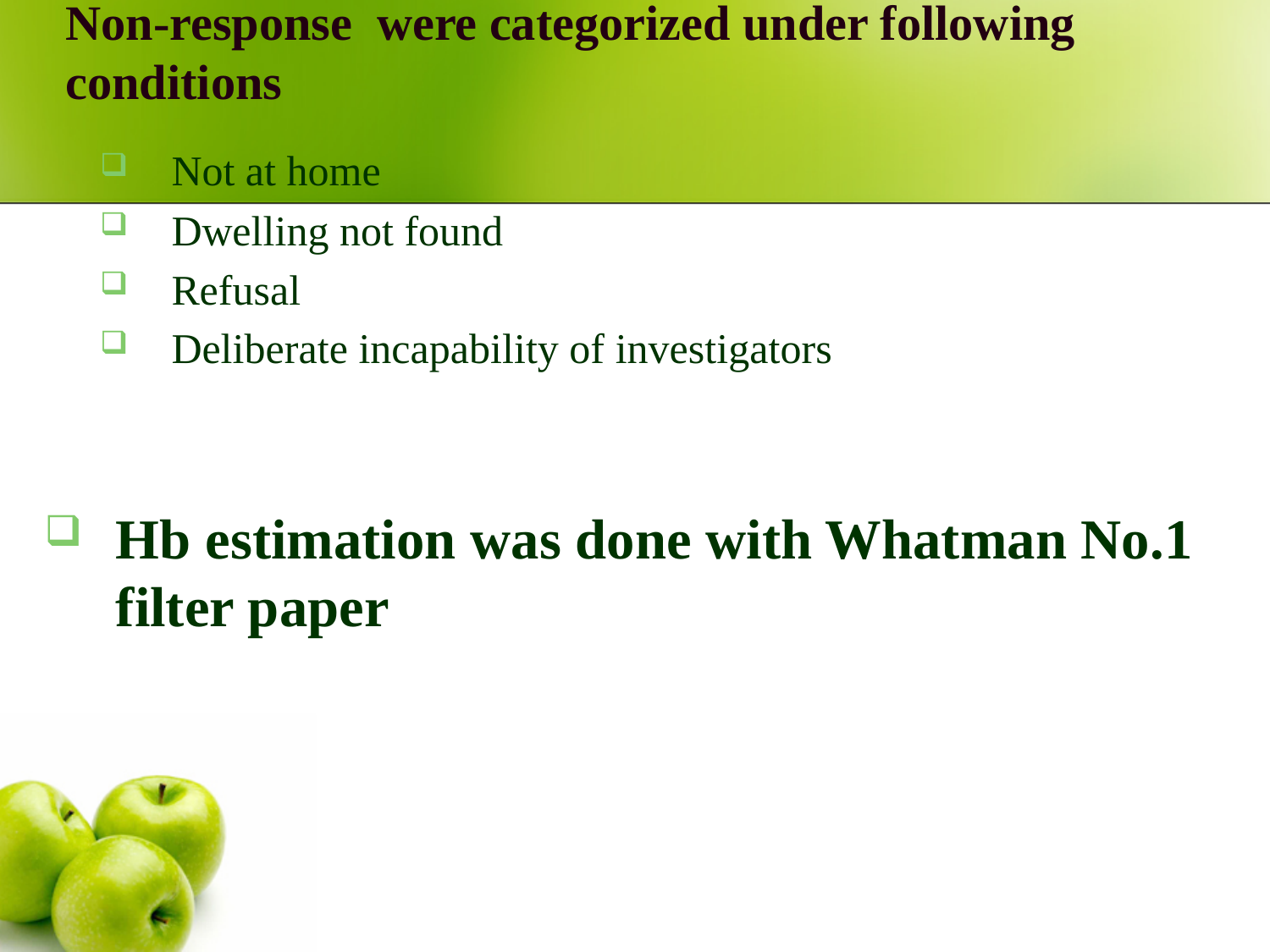

# Non-response  were categorized under following conditions
Not at home
Dwelling not found
Refusal
Deliberate incapability of investigators

Hb estimation was done with Whatman No.1 filter paper